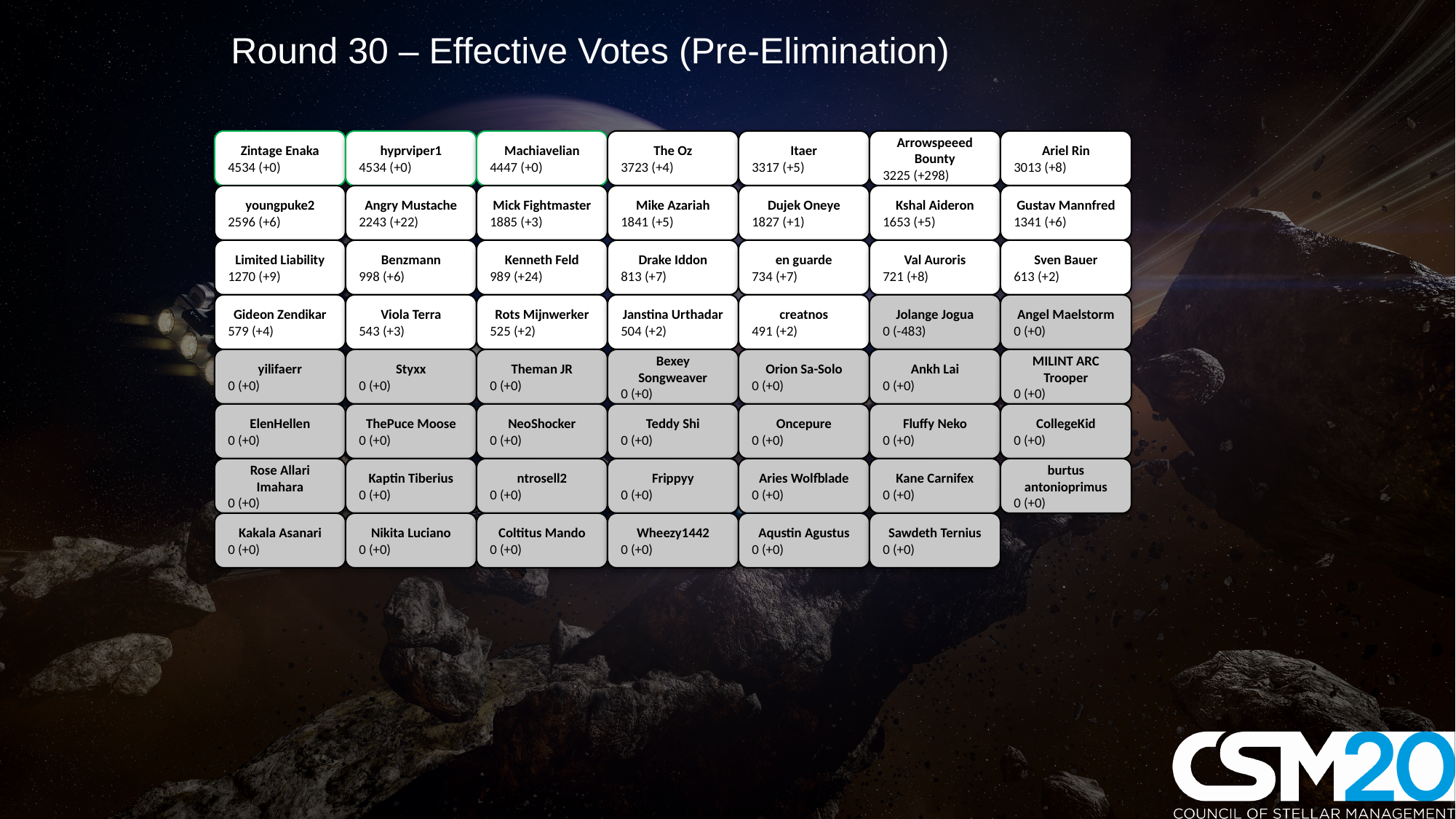

Round 30 – Effective Votes (Pre-Elimination)
Zintage Enaka
4534 (+0)
hyprviper1
4534 (+0)
Machiavelian
4447 (+0)
The Oz
3723 (+4)
Itaer
3317 (+5)
Arrowspeeed Bounty
3225 (+298)
Ariel Rin
3013 (+8)
youngpuke2
2596 (+6)
Angry Mustache
2243 (+22)
Mick Fightmaster
1885 (+3)
Mike Azariah
1841 (+5)
Dujek Oneye
1827 (+1)
Kshal Aideron
1653 (+5)
Gustav Mannfred
1341 (+6)
Limited Liability
1270 (+9)
Benzmann
998 (+6)
Kenneth Feld
989 (+24)
Drake Iddon
813 (+7)
en guarde
734 (+7)
Val Auroris
721 (+8)
Sven Bauer
613 (+2)
Gideon Zendikar
579 (+4)
Viola Terra
543 (+3)
Rots Mijnwerker
525 (+2)
Janstina Urthadar
504 (+2)
creatnos
491 (+2)
Jolange Jogua
0 (-483)
Angel Maelstorm
0 (+0)

yilifaerr
0 (+0)
Styxx
0 (+0)
Theman JR
0 (+0)
Bexey Songweaver
0 (+0)
Orion Sa-Solo
0 (+0)
Ankh Lai
0 (+0)
MILINT ARC Trooper
0 (+0)
ElenHellen
0 (+0)
ThePuce Moose
0 (+0)
NeoShocker
0 (+0)
Teddy Shi
0 (+0)
Oncepure
0 (+0)
Fluffy Neko
0 (+0)
CollegeKid
0 (+0)
Rose Allari Imahara
0 (+0)
Kaptin Tiberius
0 (+0)
ntrosell2
0 (+0)
Frippyy
0 (+0)
Aries Wolfblade
0 (+0)
Kane Carnifex
0 (+0)
burtus antonioprimus
0 (+0)
Kakala Asanari
0 (+0)
Nikita Luciano
0 (+0)
Coltitus Mando
0 (+0)
Wheezy1442
0 (+0)
Aqustin Agustus
0 (+0)
Sawdeth Ternius
0 (+0)
#